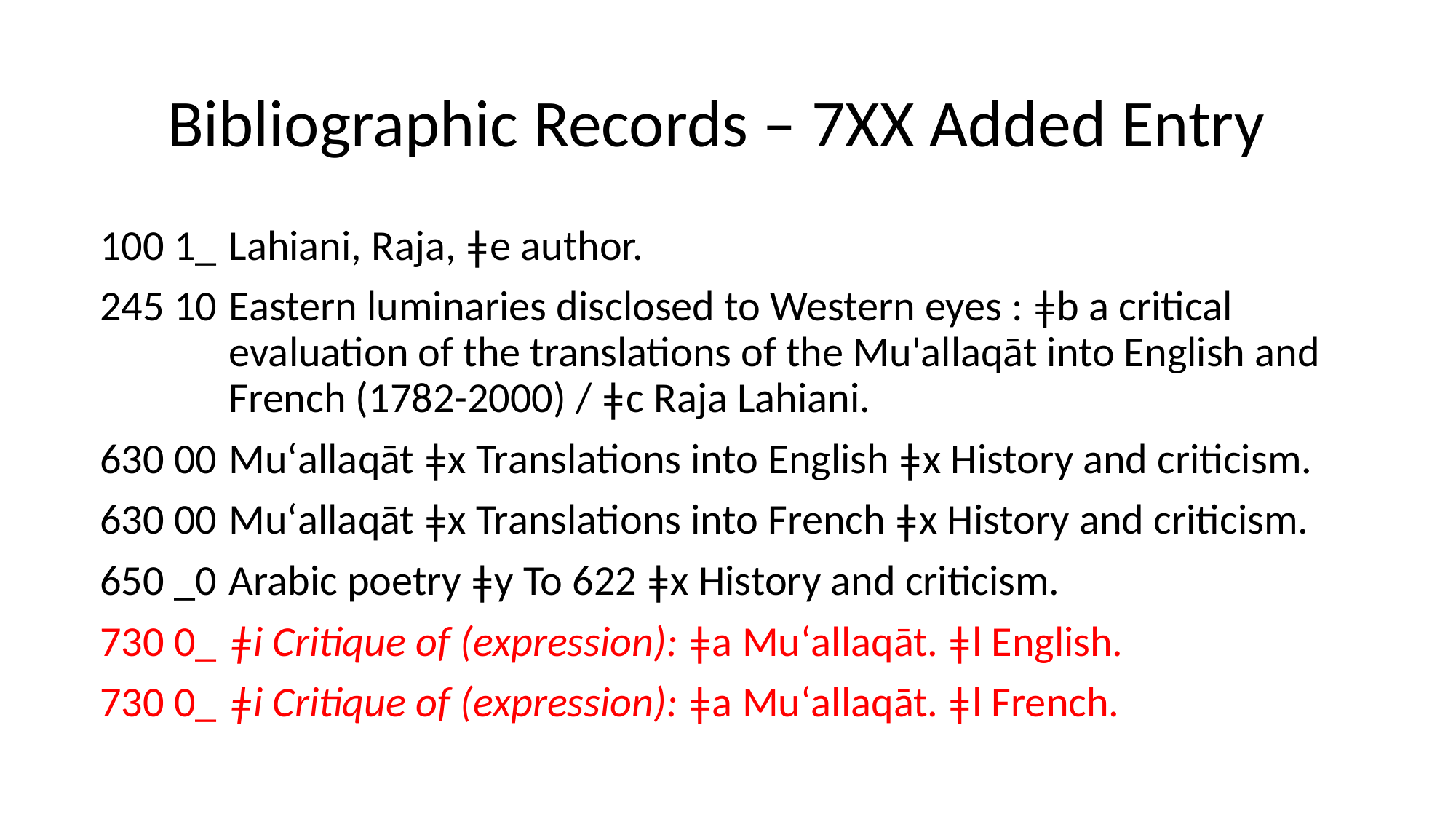

# Bibliographic Records – 7XX Added Entry
100 1_	Lahiani, Raja, ǂe author.
245 10	Eastern luminaries disclosed to Western eyes : ǂb a critical evaluation of the translations of the Mu'allaqāt into English and French (1782-2000) / ǂc Raja Lahiani.
630 00	Muʻallaqāt ǂx Translations into English ǂx History and criticism.
630 00	Muʻallaqāt ǂx Translations into French ǂx History and criticism.
650 _0	Arabic poetry ǂy To 622 ǂx History and criticism.
730 0_	ǂi Critique of (expression): ǂa Muʻallaqāt. ǂl English.
730 0_	ǂi Critique of (expression): ǂa Muʻallaqāt. ǂl French.